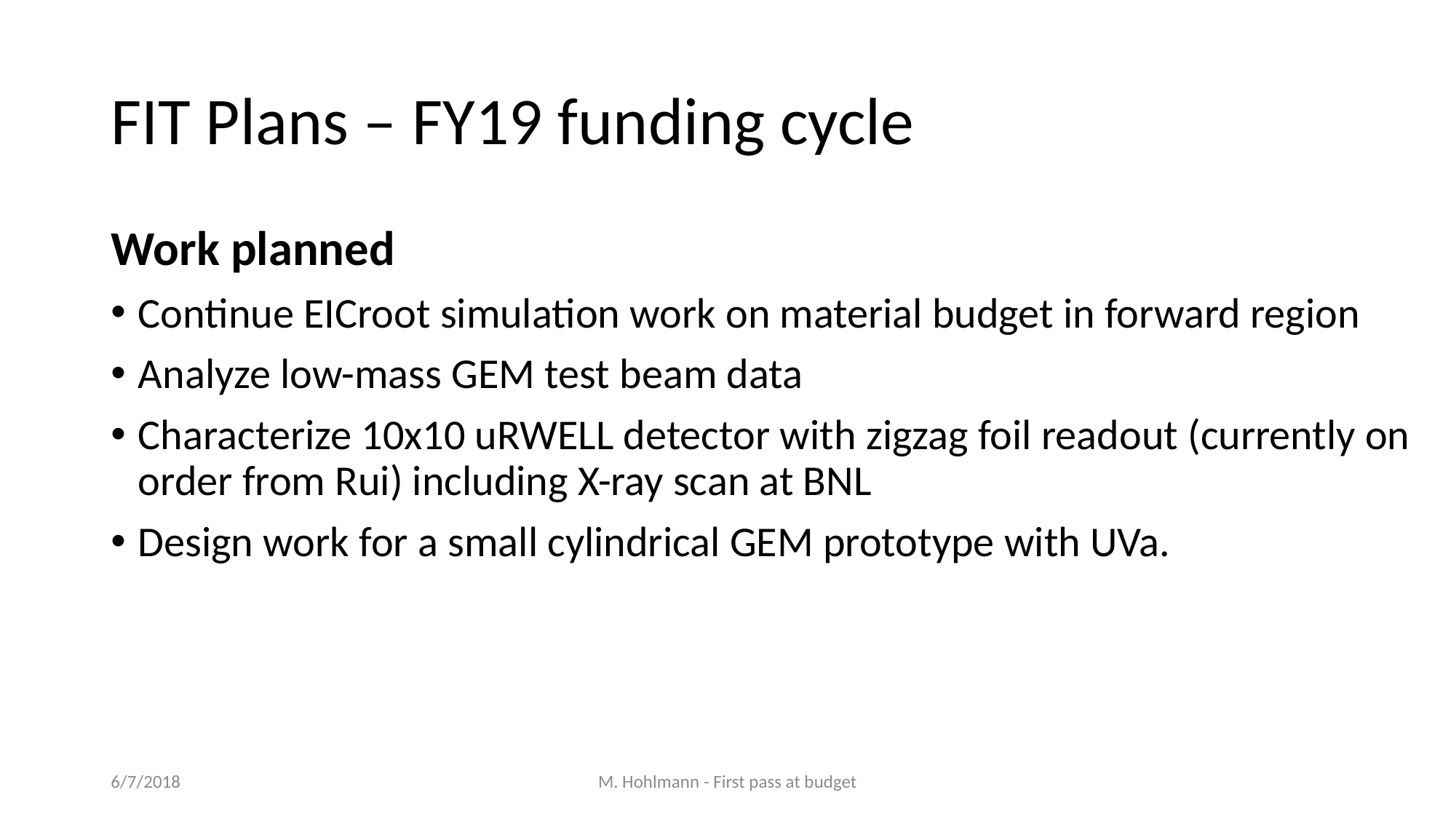

# FIT Plans – FY19 funding cycle
Work planned
Continue EICroot simulation work on material budget in forward region
Analyze low-mass GEM test beam data
Characterize 10x10 uRWELL detector with zigzag foil readout (currently on order from Rui) including X-ray scan at BNL
Design work for a small cylindrical GEM prototype with UVa.

6/7/2018
M. Hohlmann - First pass at budget